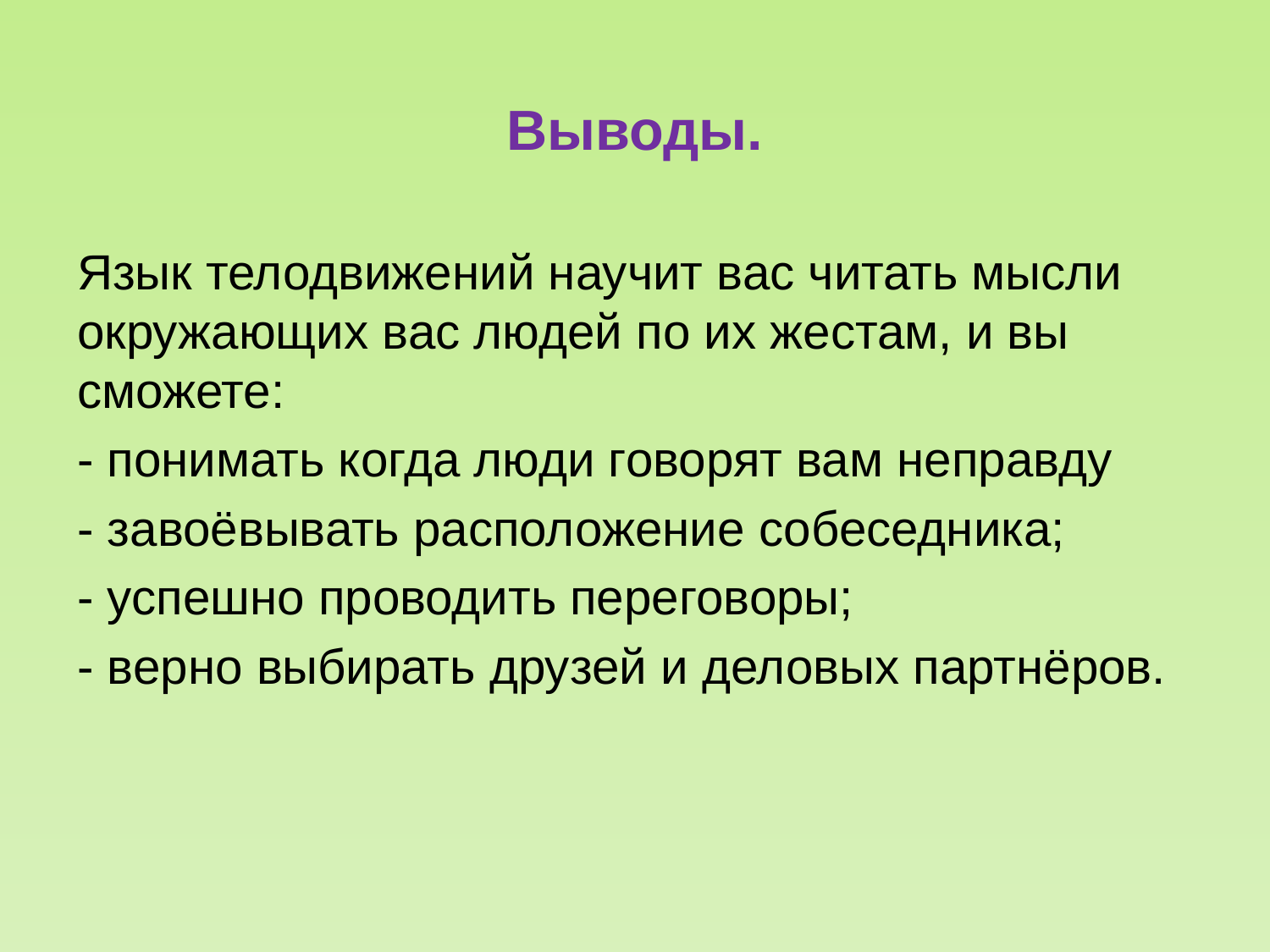

# Выводы.

Язык телодвижений научит вас читать мысли окружающих вас людей по их жестам, и вы сможете:
- понимать когда люди говорят вам неправду
- завоёвывать расположение собеседника;
- успешно проводить переговоры;
- верно выбирать друзей и деловых партнёров.